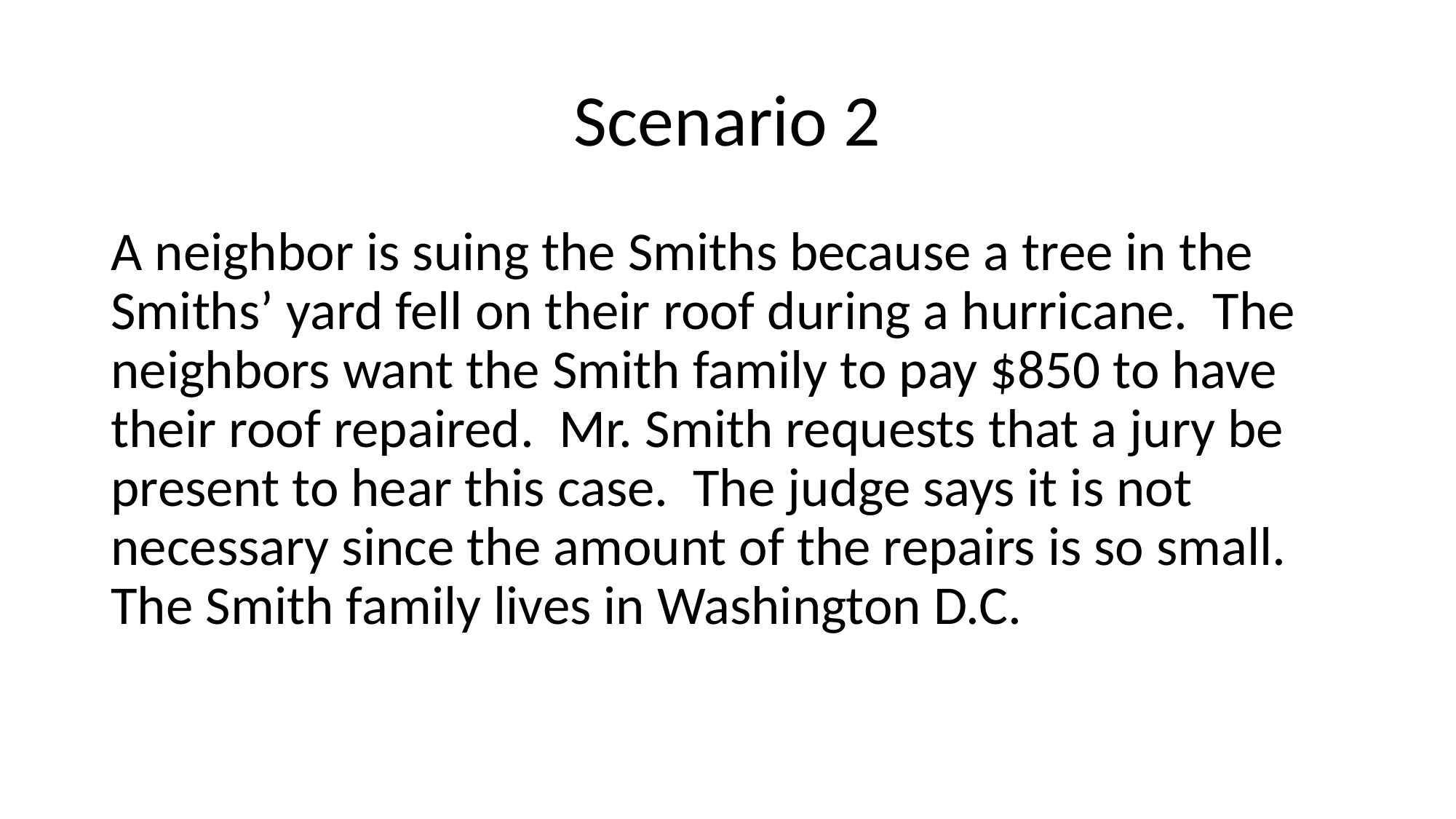

# Scenario 2
A neighbor is suing the Smiths because a tree in the Smiths’ yard fell on their roof during a hurricane.  The neighbors want the Smith family to pay $850 to have their roof repaired.  Mr. Smith requests that a jury be present to hear this case.  The judge says it is not necessary since the amount of the repairs is so small.  The Smith family lives in Washington D.C.